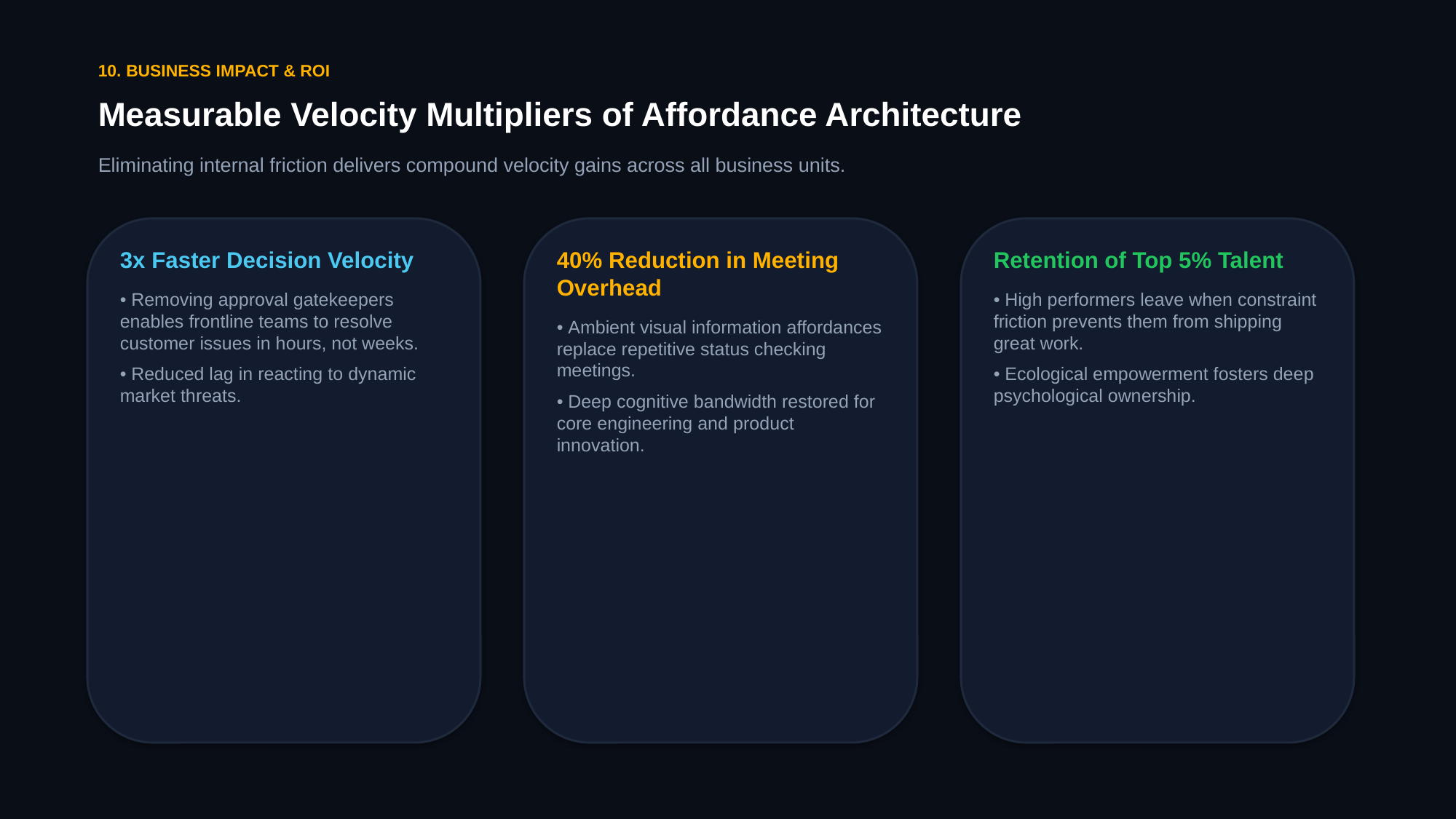

10. BUSINESS IMPACT & ROI
Measurable Velocity Multipliers of Affordance Architecture
Eliminating internal friction delivers compound velocity gains across all business units.

3x Faster Decision Velocity
• Removing approval gatekeepers enables frontline teams to resolve customer issues in hours, not weeks.
• Reduced lag in reacting to dynamic market threats.
40% Reduction in Meeting Overhead
• Ambient visual information affordances replace repetitive status checking meetings.
• Deep cognitive bandwidth restored for core engineering and product innovation.
Retention of Top 5% Talent
• High performers leave when constraint friction prevents them from shipping great work.
• Ecological empowerment fosters deep psychological ownership.